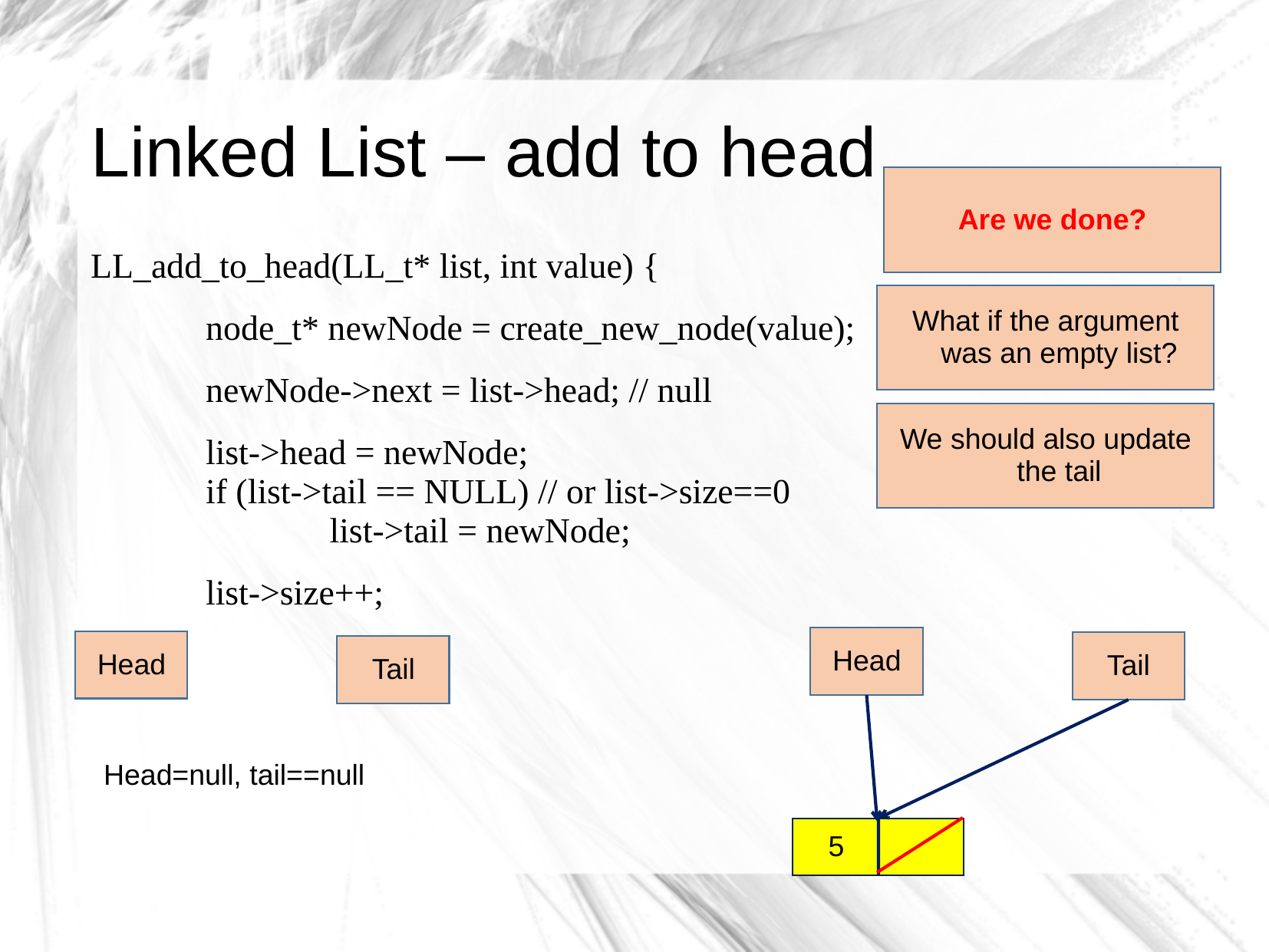

# Linked List – add to head
Are we done?
LL_add_to_head(LL_t* list, int value) {
	node_t* newNode = create_new_node(value);
	newNode->next = list->head; // null
	list->head = newNode;
	if (list->tail == NULL) // or list->size==0
		 list->tail = newNode;
	list->size++;
What if the argument was an empty list?
We should also update the tail
Head
Head
Tail
Tail
Head=null, tail==null
   5